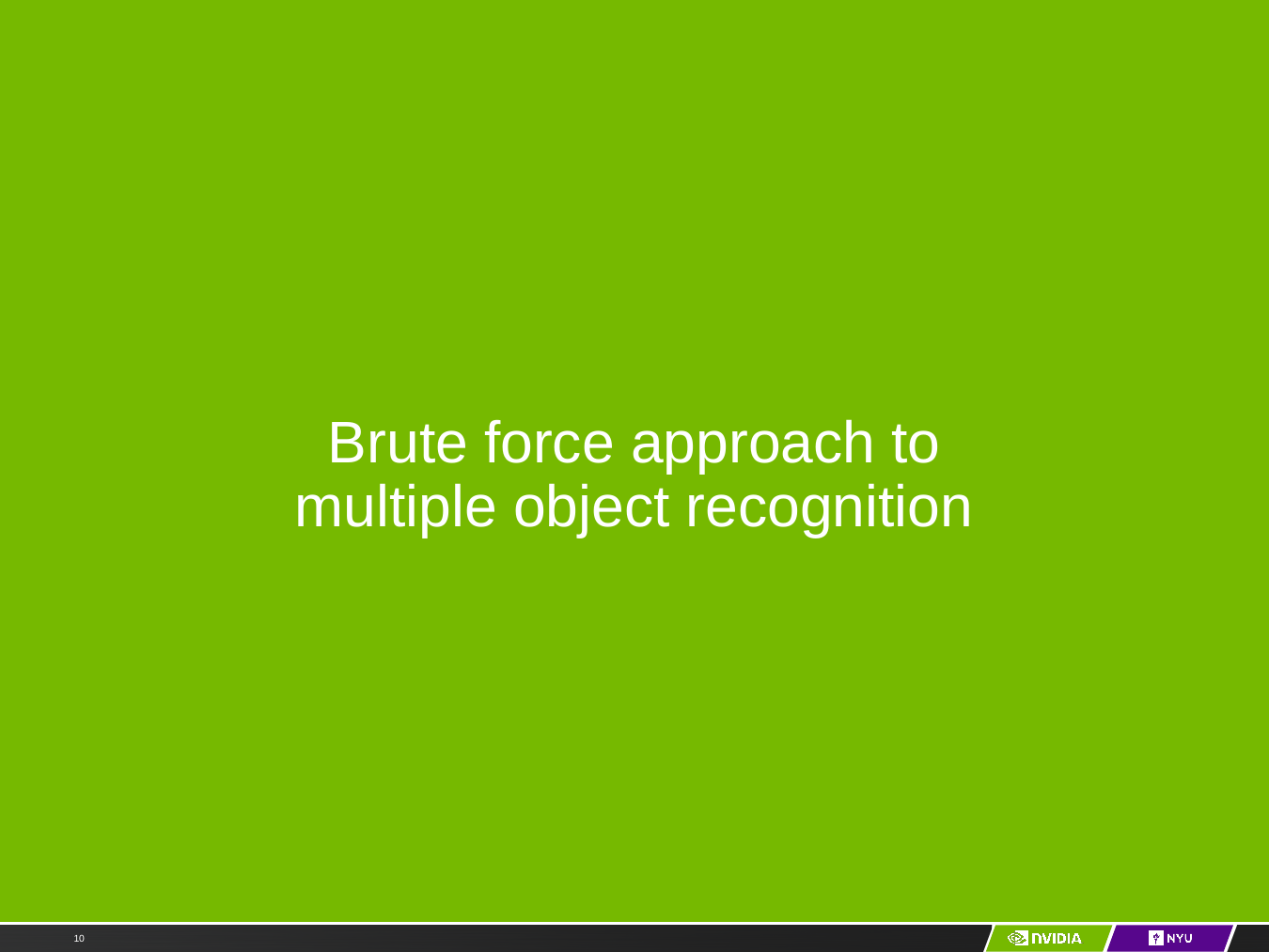

# Brute force approach to multiple object recognition